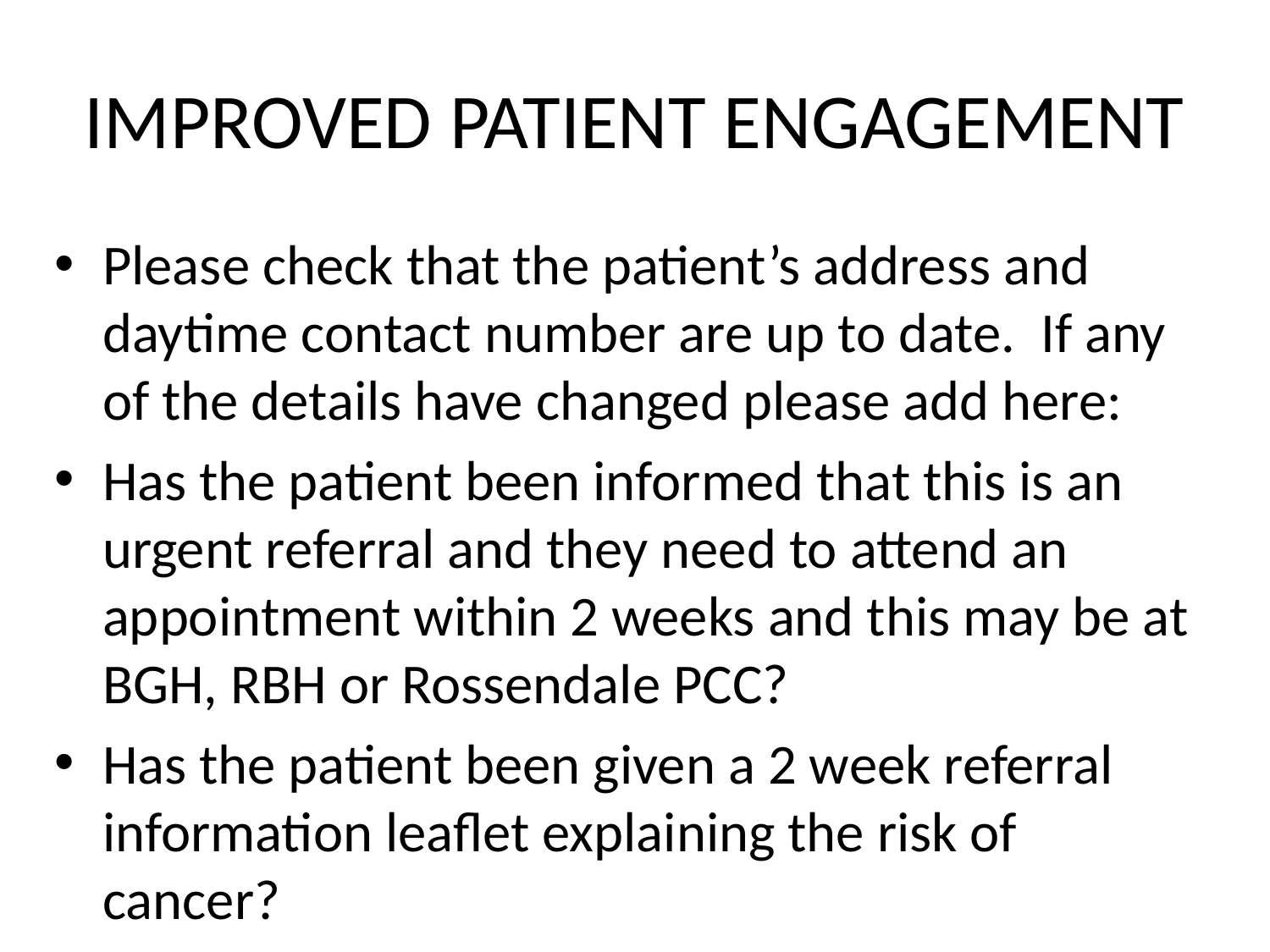

# IMPROVED PATIENT ENGAGEMENT
Please check that the patient’s address and daytime contact number are up to date.  If any of the details have changed please add here:
Has the patient been informed that this is an urgent referral and they need to attend an appointment within 2 weeks and this may be at BGH, RBH or Rossendale PCC?
Has the patient been given a 2 week referral information leaflet explaining the risk of cancer?